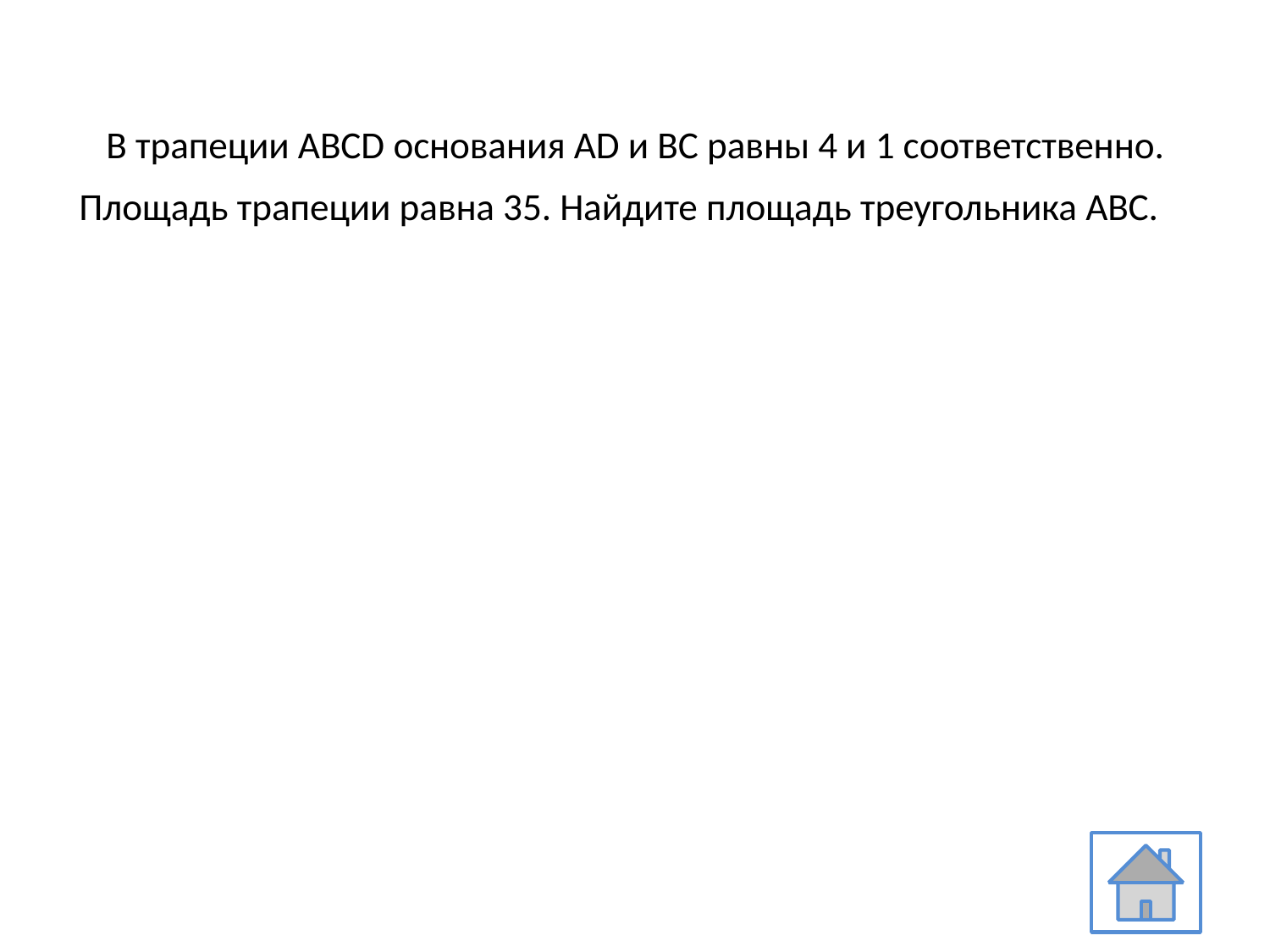

# В трапеции ABCD основания AD и BC равны 4 и 1 соответственно. Площадь трапеции равна 35. Найдите площадь треугольника АВС.